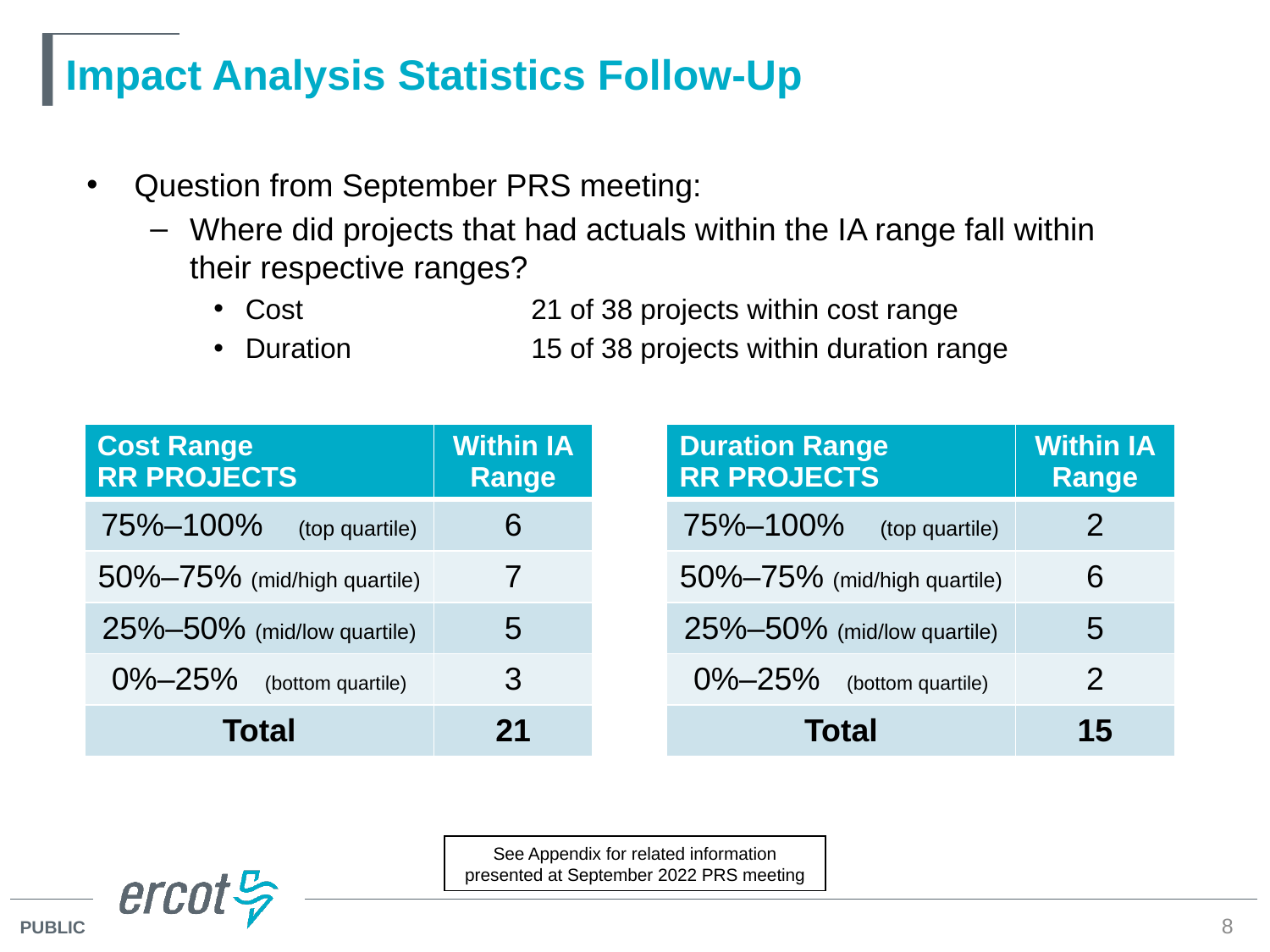

# Impact Analysis Statistics Follow-Up
Question from September PRS meeting:
Where did projects that had actuals within the IA range fall within their respective ranges?
Cost	21 of 38 projects within cost range
Duration	15 of 38 projects within duration range

| Cost Range RR PROJECTS | Within IA Range |
| --- | --- |
| 75%–100% (top quartile) | 6 |
| 50%–75% (mid/high quartile) | 7 |
| 25%–50% (mid/low quartile) | 5 |
| 0%–25% (bottom quartile) | 3 |
| Total | 21 |
| Duration Range RR PROJECTS | Within IA Range |
| --- | --- |
| 75%–100% (top quartile) | 2 |
| 50%–75% (mid/high quartile) | 6 |
| 25%–50% (mid/low quartile) | 5 |
| 0%–25% (bottom quartile) | 2 |
| Total | 15 |
See Appendix for related information presented at September 2022 PRS meeting
8